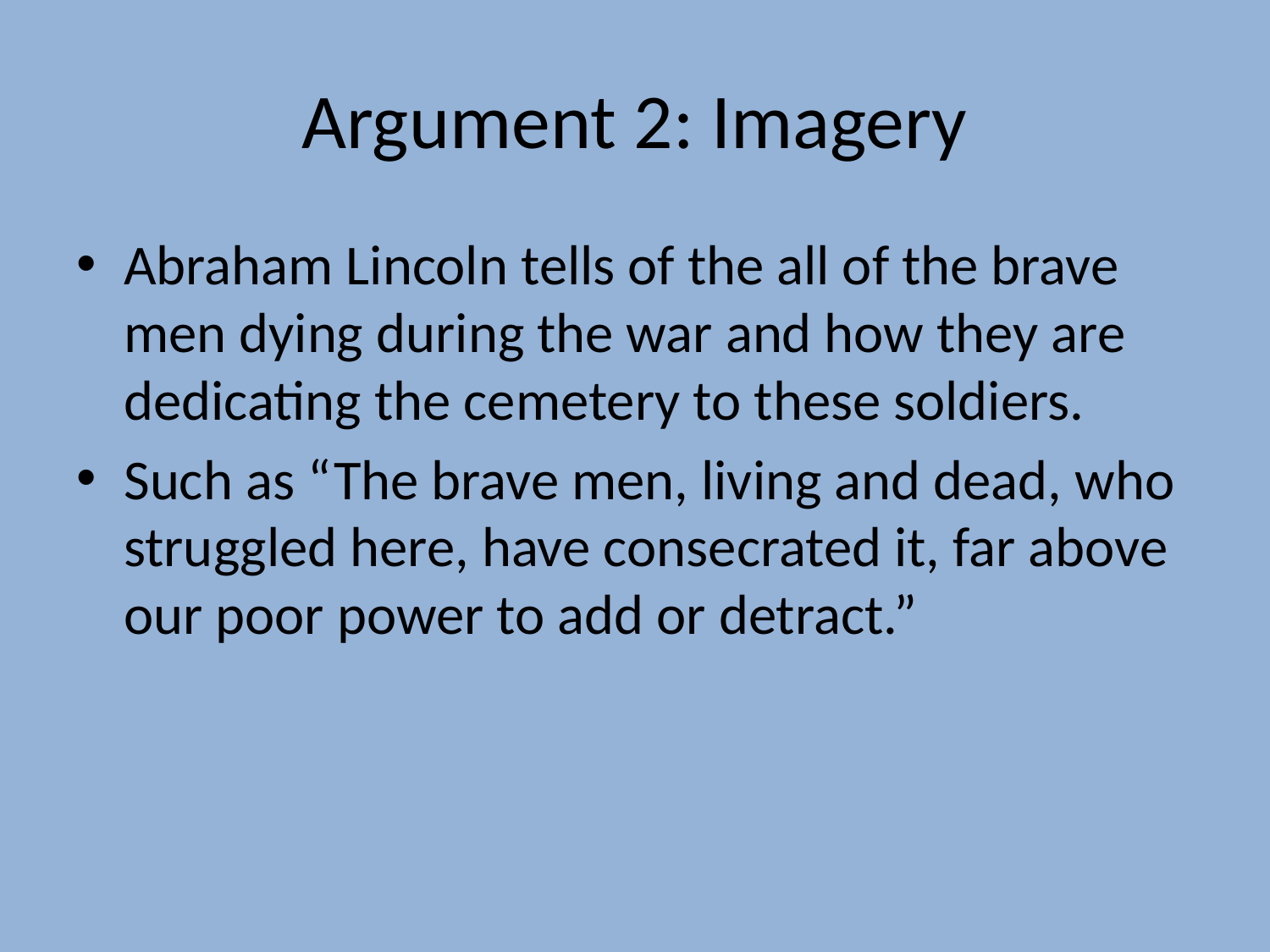

# Argument 2: Imagery
Abraham Lincoln tells of the all of the brave men dying during the war and how they are dedicating the cemetery to these soldiers.
Such as “The brave men, living and dead, who struggled here, have consecrated it, far above our poor power to add or detract.”